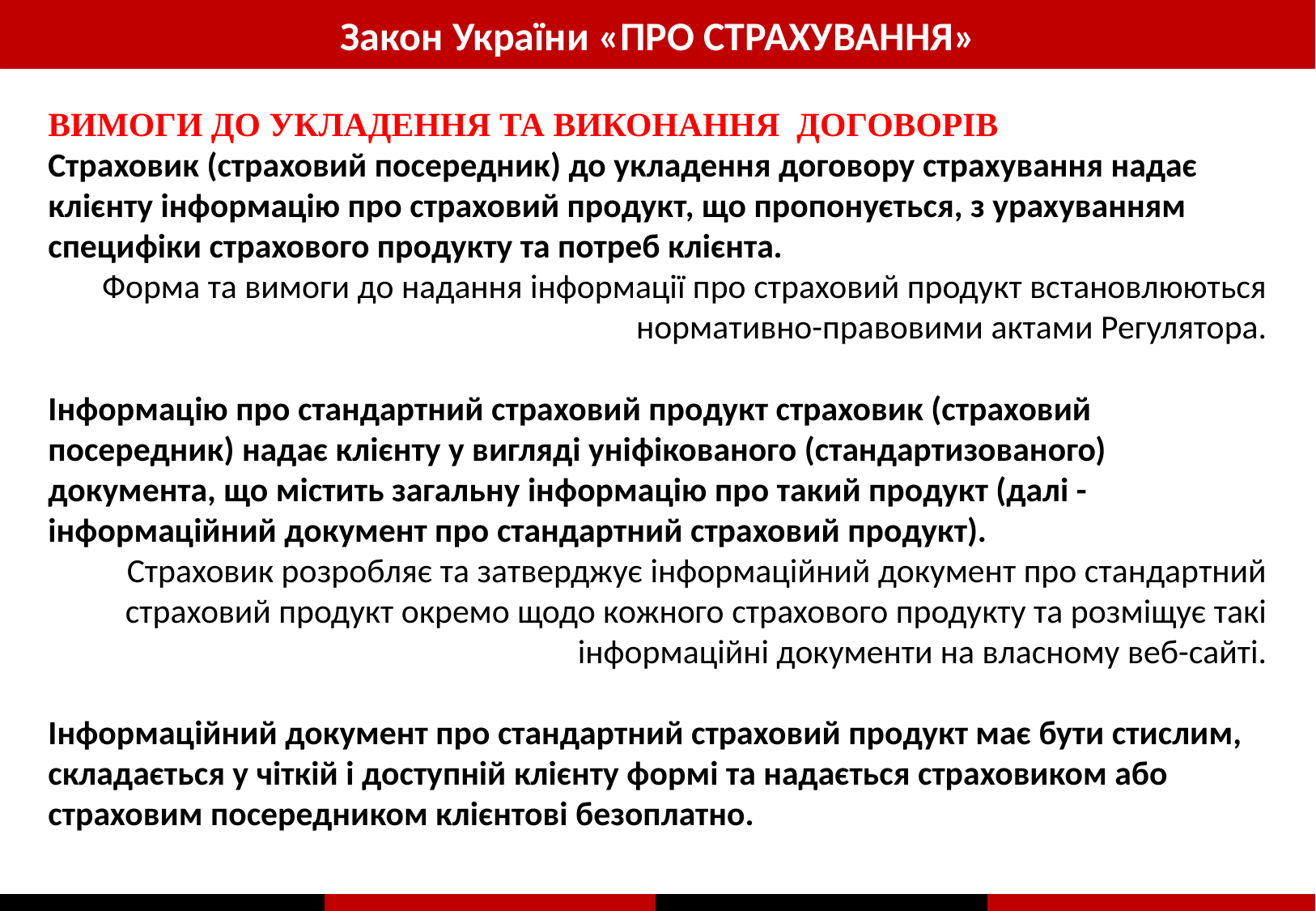

Закон України «ПРО СТРАХУВАННЯ»
ВИМОГИ ДО УКЛАДЕННЯ ТА ВИКОНАННЯ  ДОГОВОРІВ
Страховик (страховий посередник) до укладення договору страхування надає клієнту інформацію про страховий продукт, що пропонується, з урахуванням специфіки страхового продукту та потреб клієнта.
Форма та вимоги до надання інформації про страховий продукт встановлюються нормативно-правовими актами Регулятора.

Інформацію про стандартний страховий продукт страховик (страховий посередник) надає клієнту у вигляді уніфікованого (стандартизованого) документа, що містить загальну інформацію про такий продукт (далі - інформаційний документ про стандартний страховий продукт).
Страховик розробляє та затверджує інформаційний документ про стандартний страховий продукт окремо щодо кожного страхового продукту та розміщує такі інформаційні документи на власному веб-сайті.

Інформаційний документ про стандартний страховий продукт має бути стислим, складається у чіткій і доступній клієнту формі та надається страховиком або страховим посередником клієнтові безоплатно.